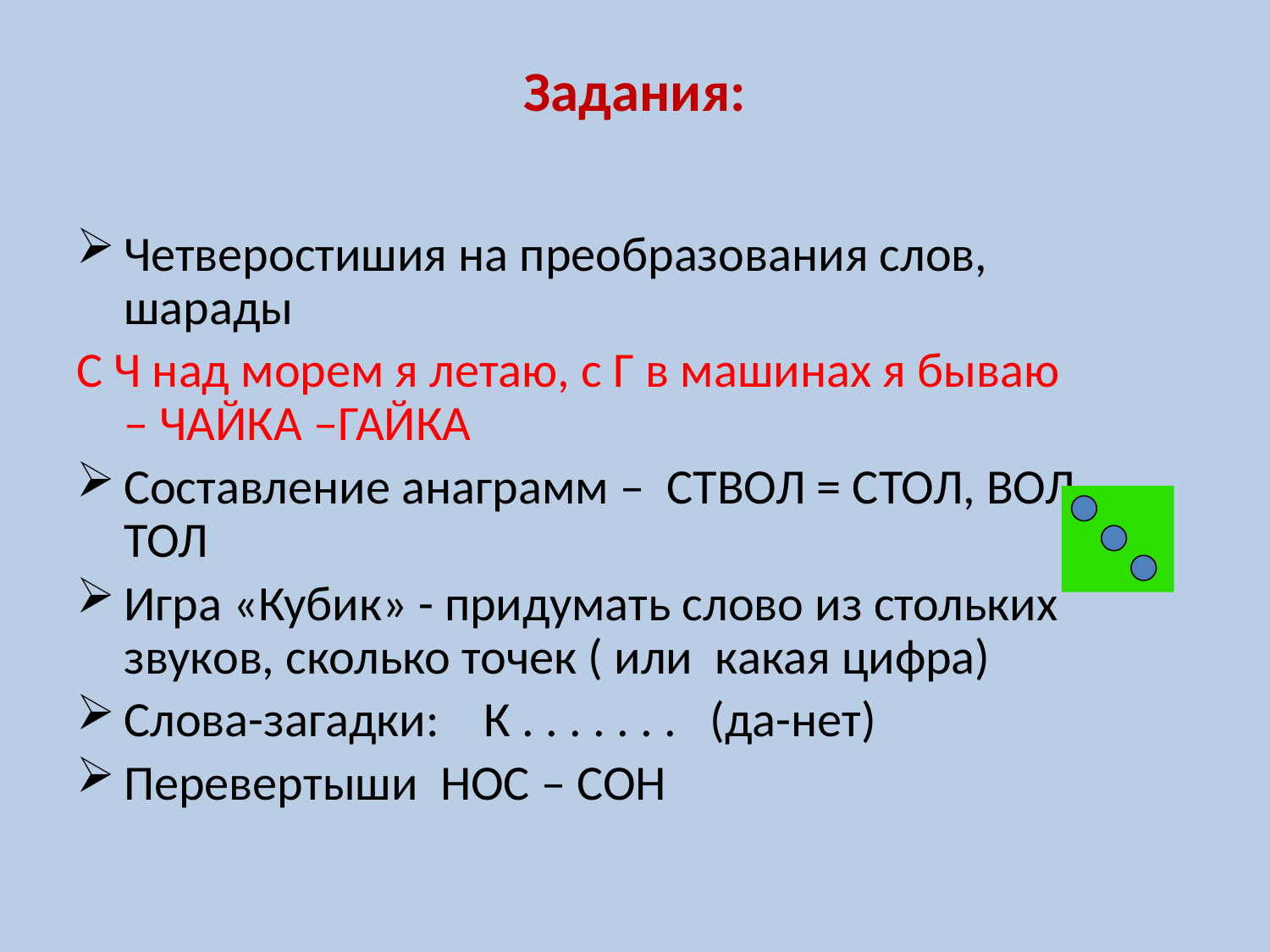

# Задания:
Четверостишия на преобразования слов, шарады
С Ч над морем я летаю, с Г в машинах я бываю – ЧАЙКА –ГАЙКА
Составление анаграмм –  СТВОЛ = СТОЛ, ВОЛ, ТОЛ
Игра «Кубик» - придумать слово из стольких звуков, сколько точек ( или  какая цифра)
Слова-загадки:    К . . . . . . .   (да-нет)
Перевертыши  НОС – СОН